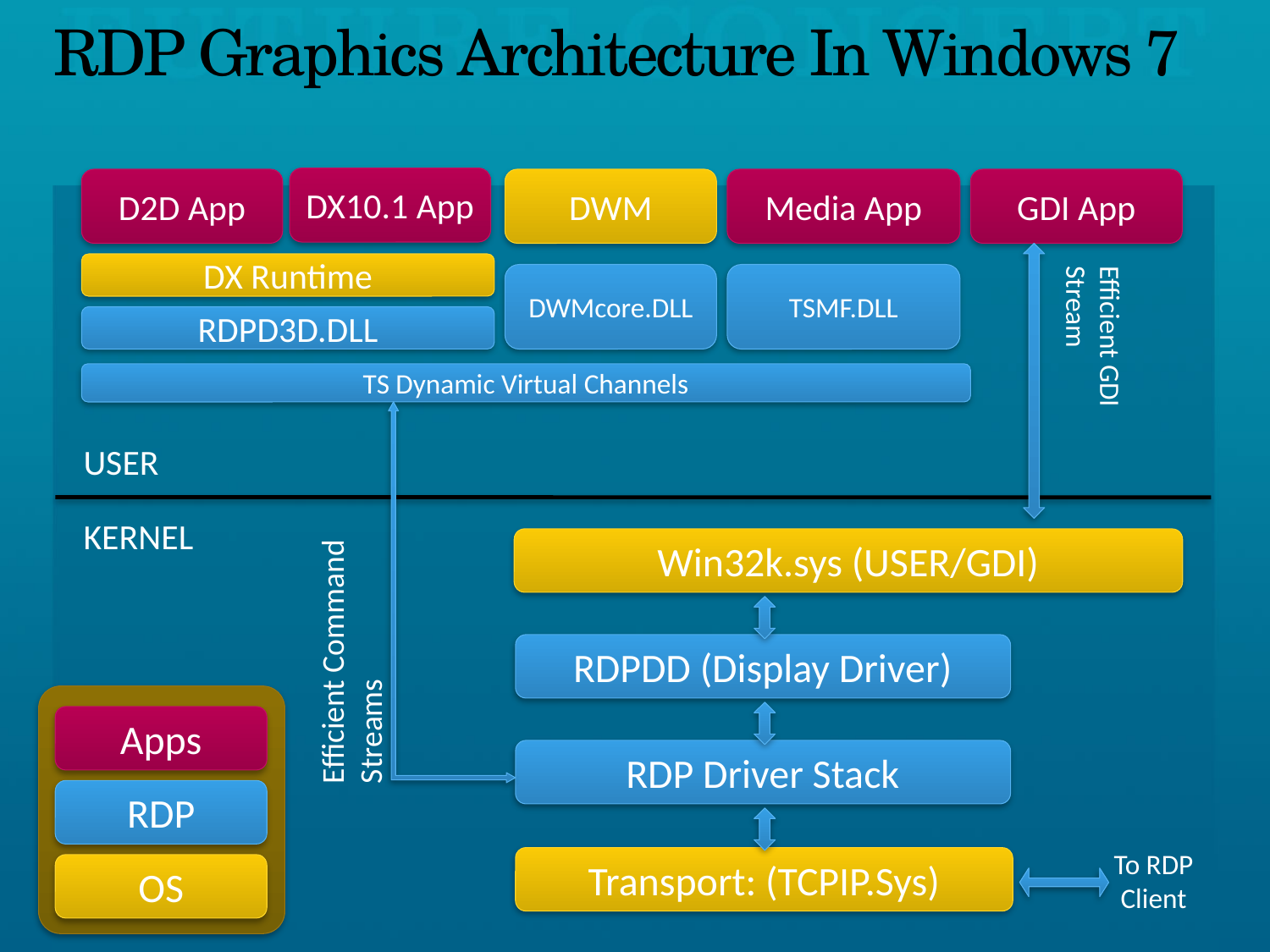

# RDP Graphics Architecture In Windows 7
DX10.1 App
D2D App
DWM
Media App
GDI App

DX Runtime
DWMcore.DLL
TSMF.DLL
RDPD3D.DLL
Efficient GDI
Stream
TS Dynamic Virtual Channels

USER
KERNEL
Win32k.sys (USER/GDI)
Efficient Command
Streams

RDPDD (Display Driver)

Apps
RDP Driver Stack
RDP

To RDP Client
Transport: (TCPIP.Sys)
OS